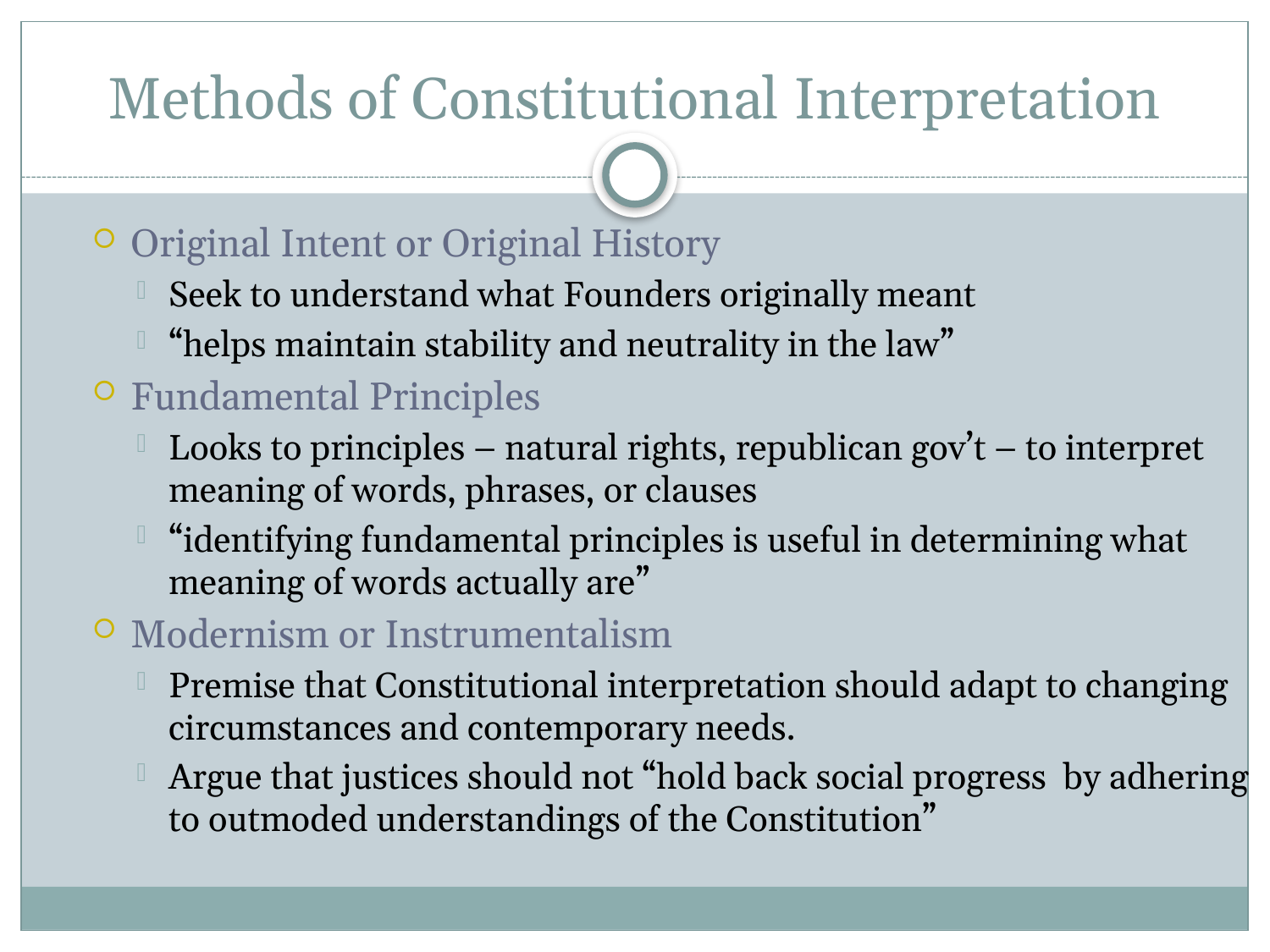

# Methods of Constitutional Interpretation
Original Intent or Original History
Seek to understand what Founders originally meant
“helps maintain stability and neutrality in the law”
Fundamental Principles
Looks to principles – natural rights, republican gov’t – to interpret meaning of words, phrases, or clauses
“identifying fundamental principles is useful in determining what meaning of words actually are”
Modernism or Instrumentalism
Premise that Constitutional interpretation should adapt to changing circumstances and contemporary needs.
Argue that justices should not “hold back social progress  by adhering to outmoded understandings of the Constitution”